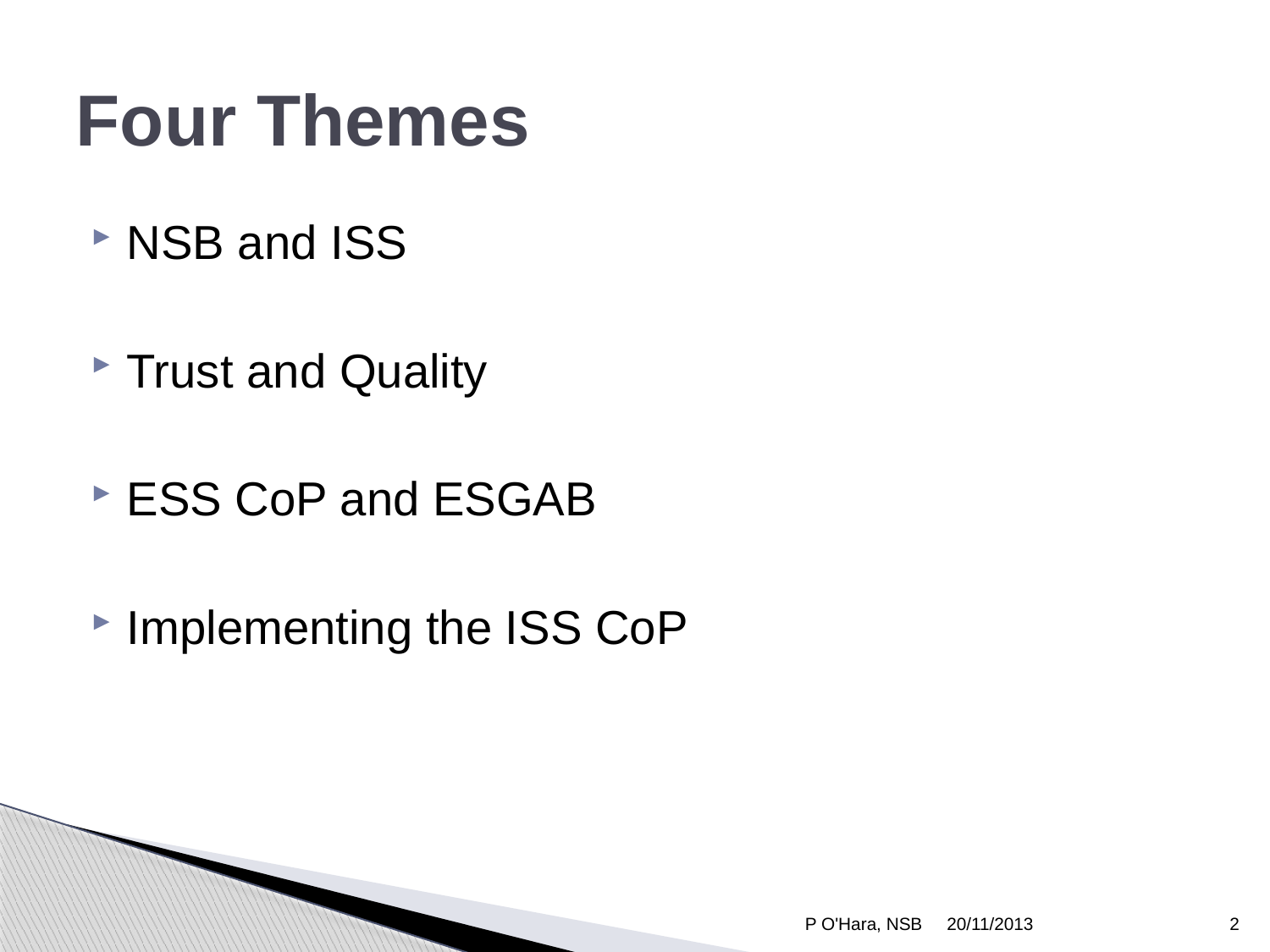

# Four Themes
NSB and ISS

Trust and Quality

ESS CoP and ESGAB

Implementing the ISS CoP

P O'Hara, NSB
20/11/2013
2